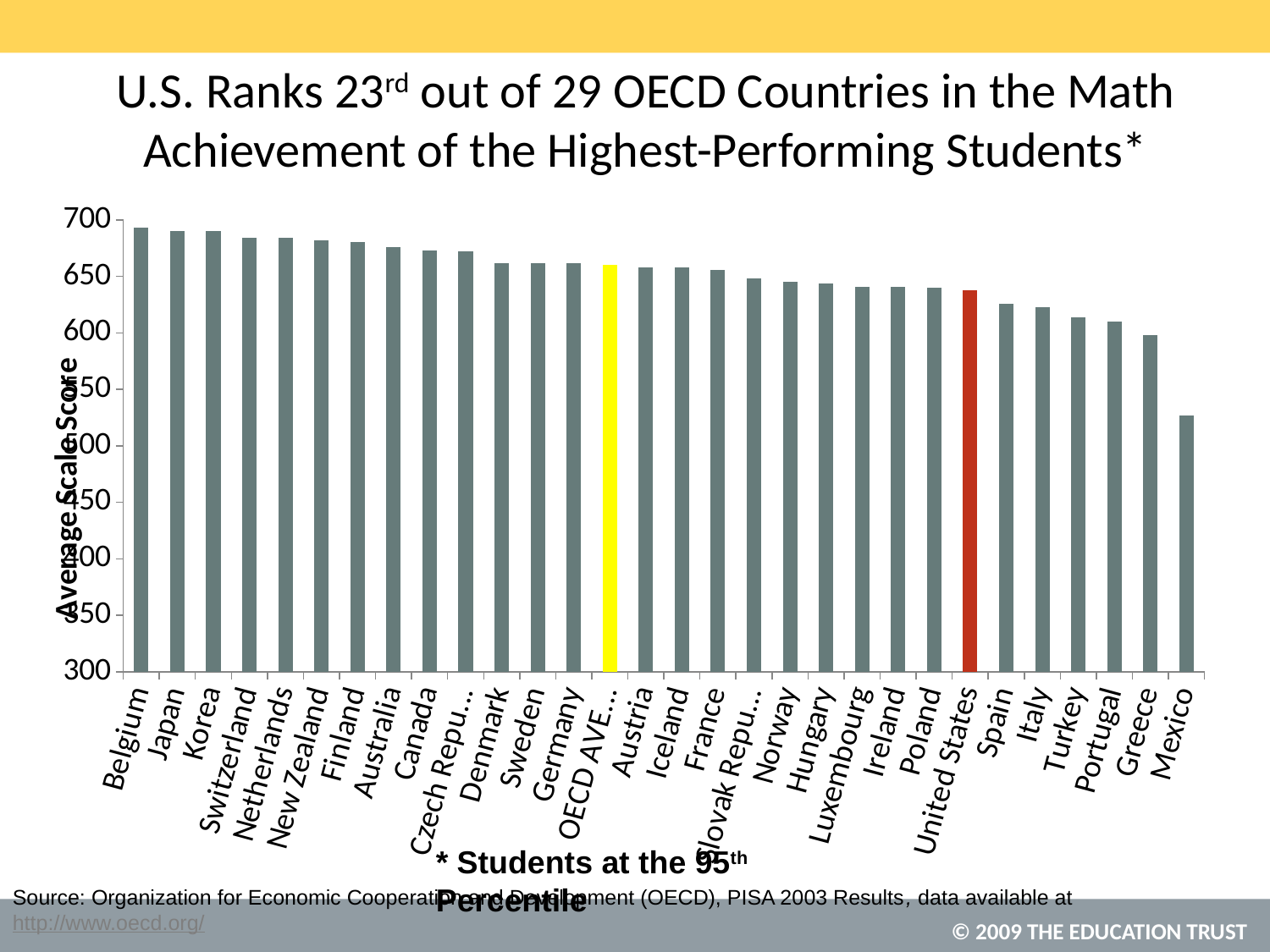

# U.S. Ranks 23rd out of 29 OECD Countries in the Math Achievement of the Highest-Performing Students*

### Chart

| Category | 95th Percentile |
|---|---|
| Belgium | 693.0 |
| Japan | 690.0 |
| Korea | 690.0 |
| Switzerland | 684.0 |
| Netherlands | 684.0 |
| New Zealand | 682.0 |
| Finland | 680.0 |
| Australia | 676.0 |
| Canada | 673.0 |
| Czech Republic | 672.0 |
| Denmark | 662.0 |
| Sweden | 662.0 |
| Germany | 662.0 |
| OECD AVERAGE | 660.0 |
| Austria | 658.0 |
| Iceland | 658.0 |
| France | 656.0 |
| Slovak Republic | 648.0 |
| Norway | 645.0 |
| Hungary | 644.0 |
| Luxembourg | 641.0 |
| Ireland | 641.0 |
| Poland | 640.0 |
| United States | 638.0 |
| Spain | 626.0 |
| Italy | 623.0 |
| Turkey | 614.0 |
| Portugal | 610.0 |
| Greece | 598.0 |
| Mexico | 527.0 |
* Students at the 95th Percentile
Source: Organization for Economic Cooperation and Development (OECD), PISA 2003 Results, data available at http://www.oecd.org/